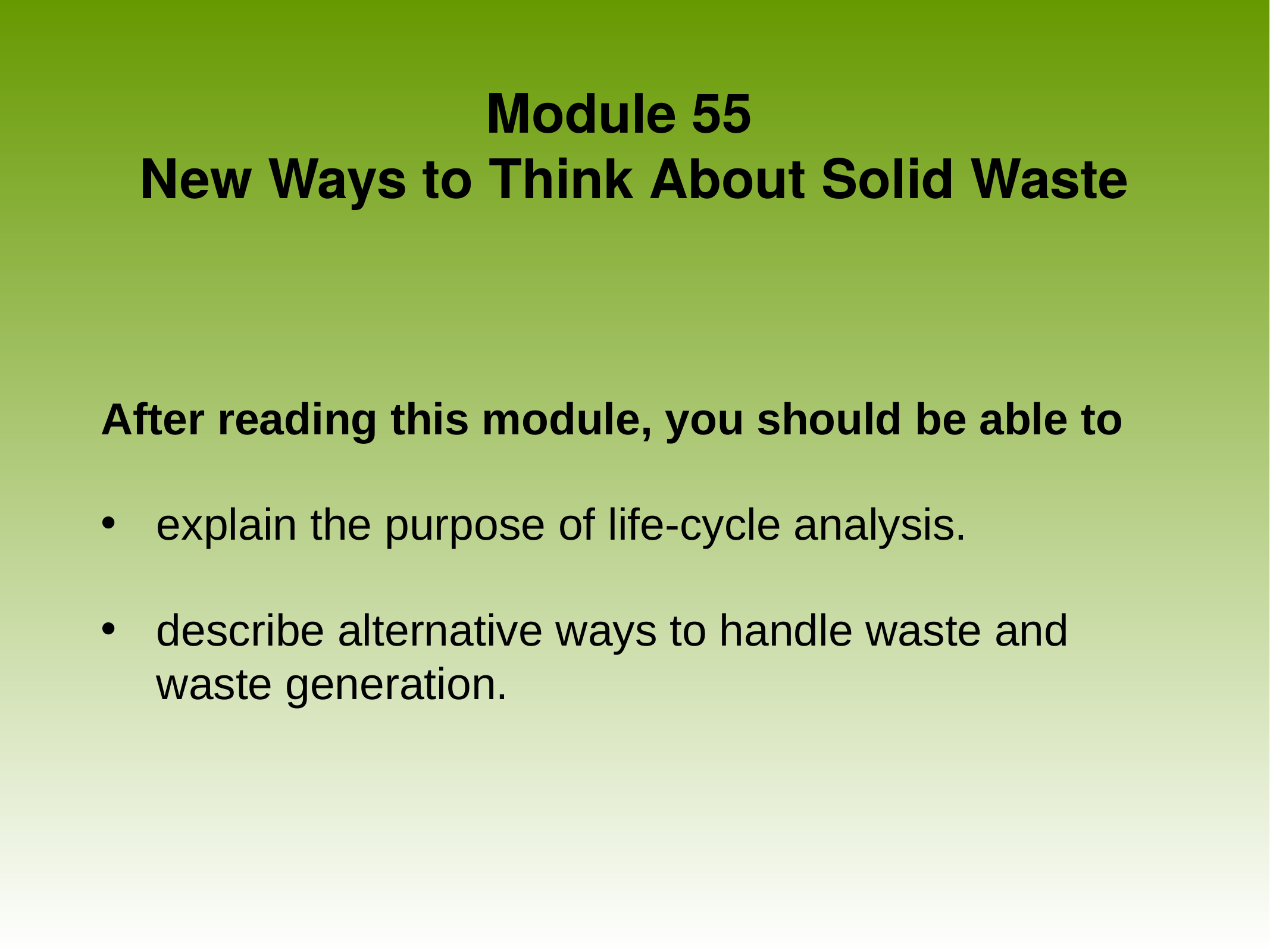

# Module 55 New Ways to Think About Solid Waste
After reading this module, you should be able to
explain the purpose of life-cycle analysis.
describe alternative ways to handle waste and waste generation.